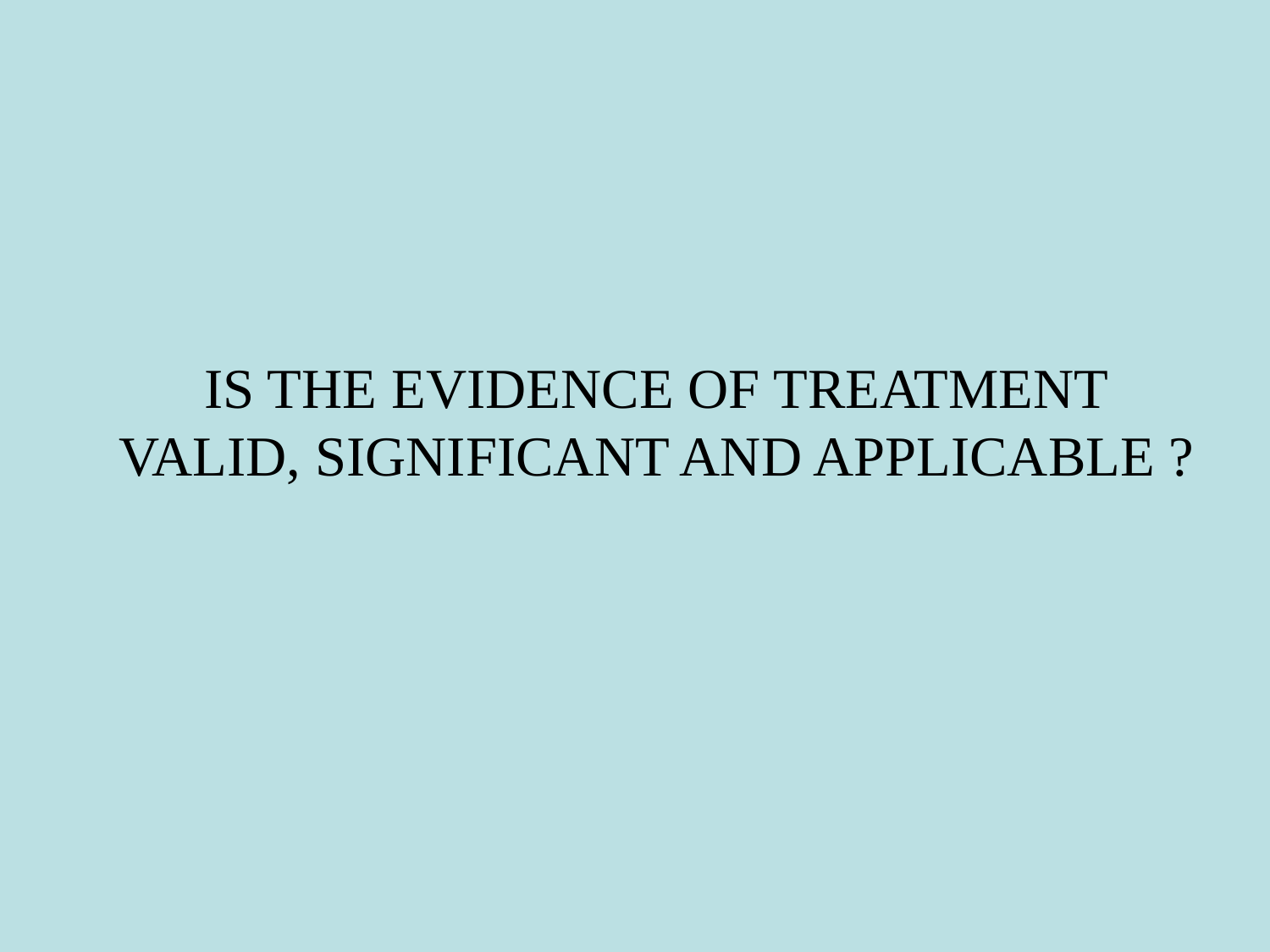

IS THE EVIDENCE OF TREATMENT
VALID, SIGNIFICANT AND APPLICABLE ?